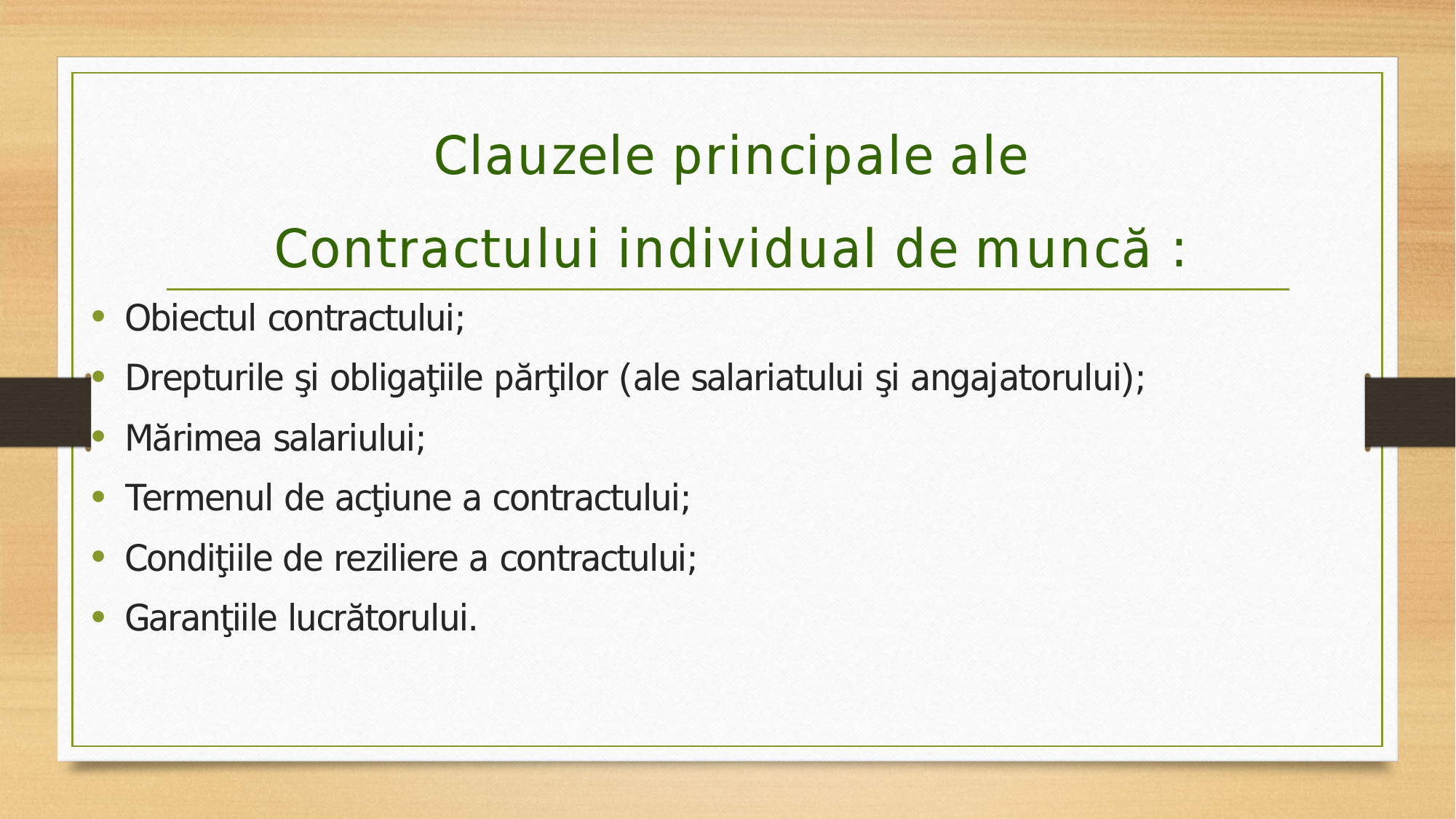

Clauzele principale ale
Contractului individual de muncă :
Obiectul contractului;
Drepturile şi obligaţiile părţilor (ale salariatului şi angajatorului);
Mărimea salariului;
Termenul de acţiune a contractului;
Condiţiile de reziliere a contractului;
Garanţiile lucrătorului.